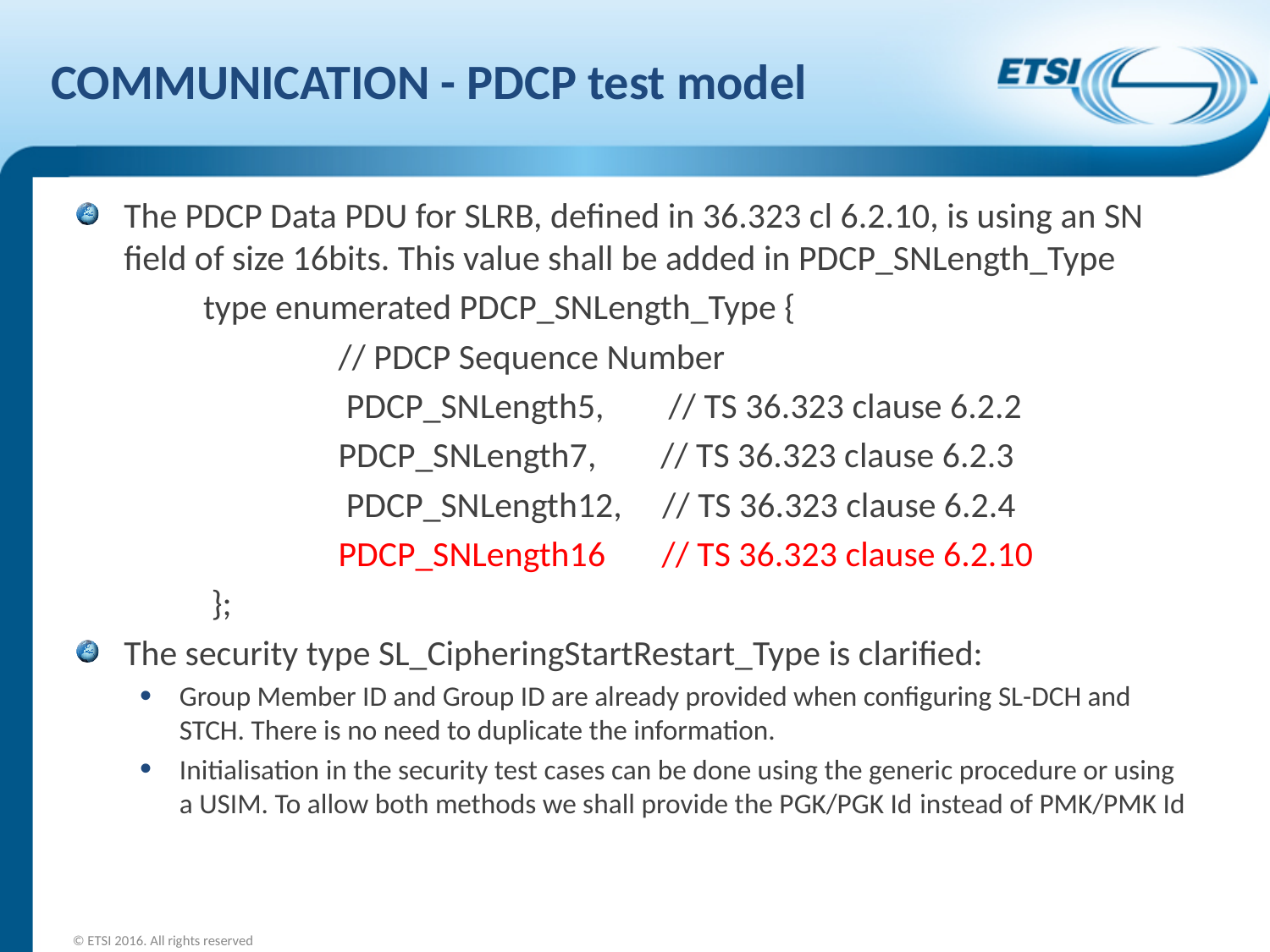

# COMMUNICATION - PDCP test model
The PDCP Data PDU for SLRB, defined in 36.323 cl 6.2.10, is using an SN field of size 16bits. This value shall be added in PDCP_SNLength_Type
 	type enumerated PDCP_SNLength_Type {
   		 // PDCP Sequence Number
  		  PDCP_SNLength5,        // TS 36.323 clause 6.2.2
   		 PDCP_SNLength7,        // TS 36.323 clause 6.2.3
  		  PDCP_SNLength12,     // TS 36.323 clause 6.2.4
   		 PDCP_SNLength16       // TS 36.323 clause 6.2.10
  	 };
The security type SL_CipheringStartRestart_Type is clarified:
Group Member ID and Group ID are already provided when configuring SL-DCH and STCH. There is no need to duplicate the information.
Initialisation in the security test cases can be done using the generic procedure or using a USIM. To allow both methods we shall provide the PGK/PGK Id instead of PMK/PMK Id
© ETSI 2016. All rights reserved